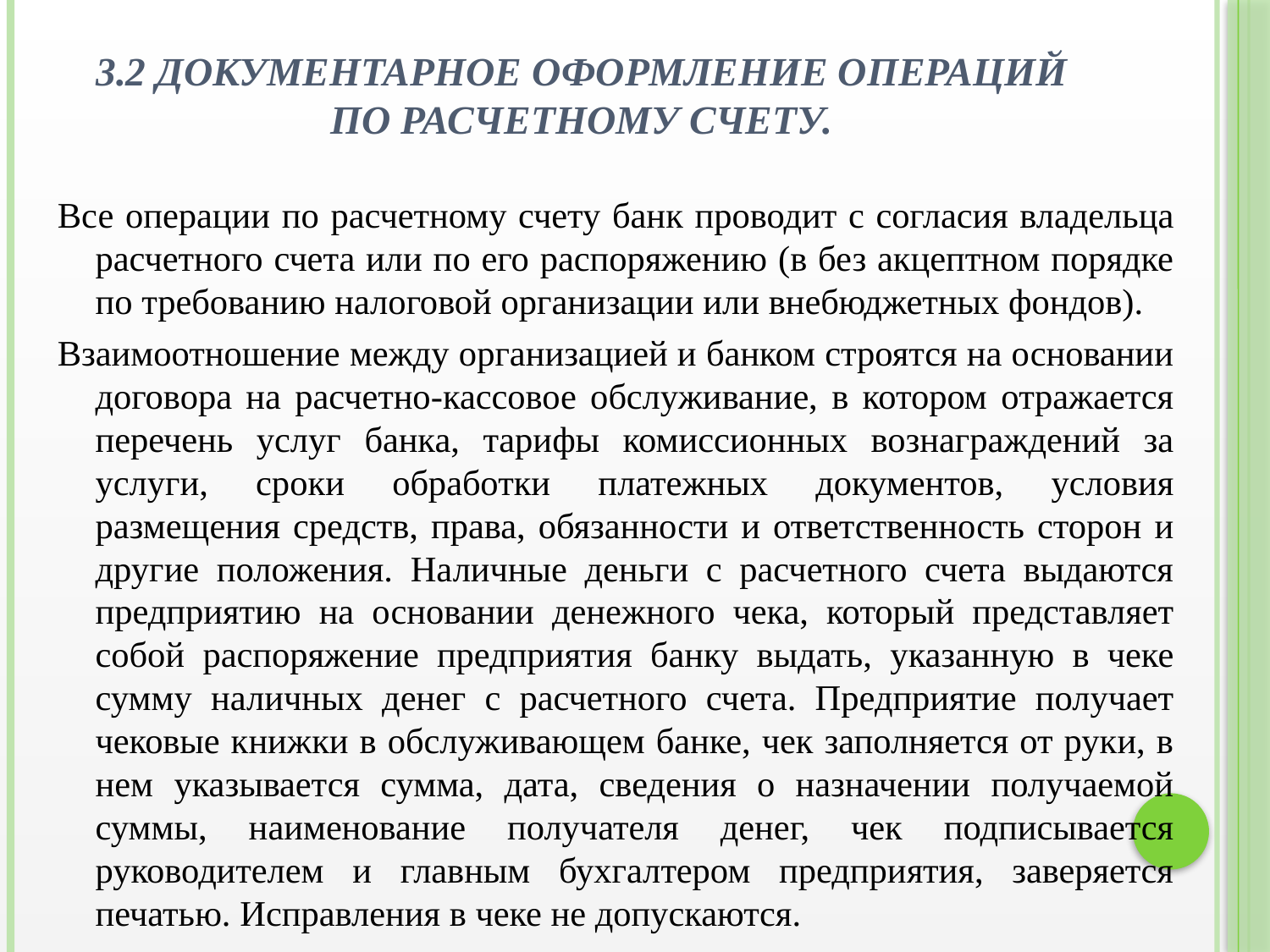

# 3.2 Документарное оформление операций по расчетному счету.
Все операции по расчетному счету банк проводит с согласия владельца расчетного счета или по его распоряжению (в без акцептном порядке по требованию налоговой организации или внебюджетных фондов).
Взаимоотношение между организацией и банком строятся на основании договора на расчетно-кассовое обслуживание, в котором отражается перечень услуг банка, тарифы комиссионных вознаграждений за услуги, сроки обработки платежных документов, условия размещения средств, права, обязанности и ответственность сторон и другие положения. Наличные деньги с расчетного счета выдаются предприятию на основании денежного чека, который представляет собой распоряжение предприятия банку выдать, указанную в чеке сумму наличных денег с расчетного счета. Предприятие получает чековые книжки в обслуживающем банке, чек заполняется от руки, в нем указывается сумма, дата, сведения о назначении получаемой суммы, наименование получателя денег, чек подписывается руководителем и главным бухгалтером предприятия, заверяется печатью. Исправления в чеке не допускаются.